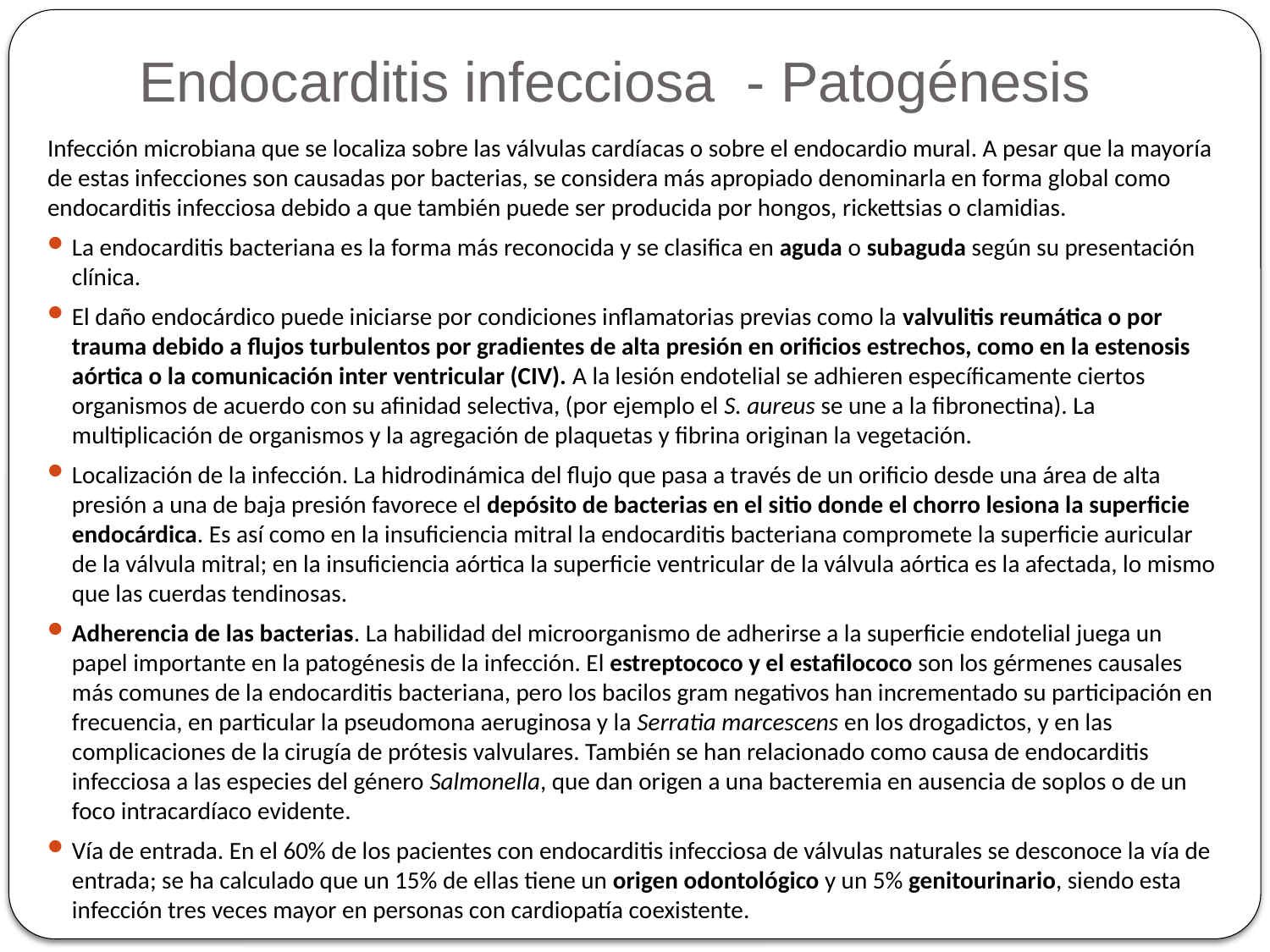

# Endocarditis infecciosa  - Patogénesis
Infección microbiana que se localiza sobre las válvulas cardíacas o sobre el endocardio mural. A pesar que la mayoría de estas infecciones son causadas por bacterias, se considera más apropiado denominarla en forma global como endocarditis infecciosa debido a que también puede ser producida por hongos, rickettsias o clamidias.
La endocarditis bacteriana es la forma más reconocida y se clasifica en aguda o subaguda según su presentación clínica.
El daño endocárdico puede iniciarse por condiciones inflamatorias previas como la valvulitis reumática o por trauma debido a flujos turbulentos por gradientes de alta presión en orificios estrechos, como en la estenosis aórtica o la comunicación inter ventricular (CIV). A la lesión endotelial se adhieren específicamente ciertos organismos de acuerdo con su afinidad selectiva, (por ejemplo el S. aureus se une a la fibronectina). La multiplicación de organismos y la agregación de plaquetas y fibrina originan la vegetación.
Localización de la infección. La hidrodinámica del flujo que pasa a través de un orificio desde una área de alta presión a una de baja presión favorece el depósito de bacterias en el sitio donde el chorro lesiona la superficie endocárdica. Es así como en la insuficiencia mitral la endocarditis bacteriana compromete la superficie auricular de la válvula mitral; en la insuficiencia aórtica la superficie ventricular de la válvula aórtica es la afectada, lo mismo que las cuerdas tendinosas.
Adherencia de las bacterias. La habilidad del microorganismo de adherirse a la superficie endotelial juega un papel importante en la patogénesis de la infección. El estreptococo y el estafilococo son los gérmenes causales más comunes de la endocarditis bacteriana, pero los bacilos gram negativos han incrementado su participación en frecuencia, en particular la pseudomona aeruginosa y la Serratia marcescens en los drogadictos, y en las complicaciones de la cirugía de prótesis valvulares. También se han relacionado como causa de endocarditis infecciosa a las especies del género Salmonella, que dan origen a una bacteremia en ausencia de soplos o de un foco intracardíaco evidente.
Vía de entrada. En el 60% de los pacientes con endocarditis infecciosa de válvulas naturales se desconoce la vía de entrada; se ha calculado que un 15% de ellas tiene un origen odontológico y un 5% genitourinario, siendo esta infección tres veces mayor en personas con cardiopatía coexistente.